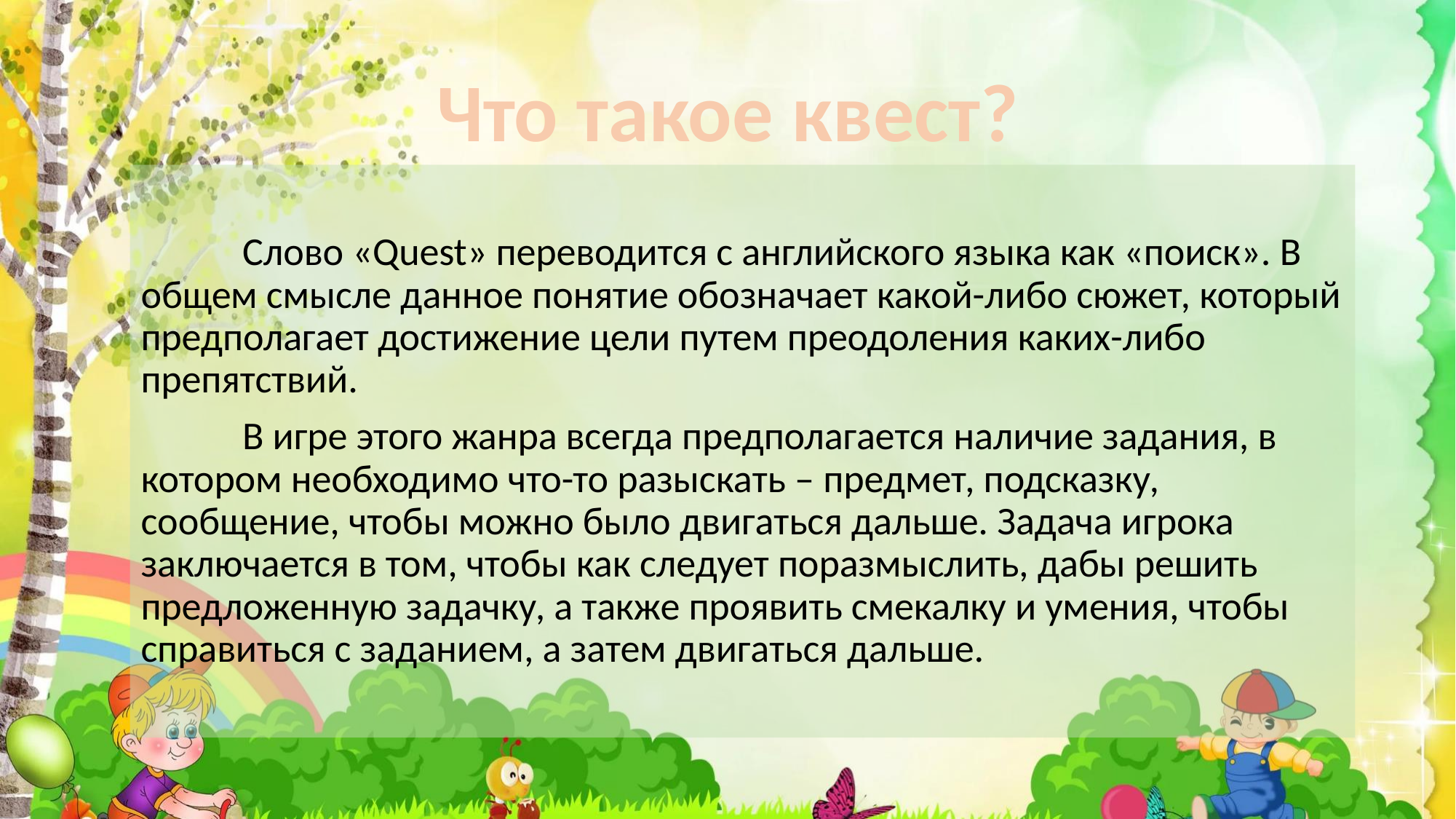

Что такое квест?

	Слово «Quest» переводится с английского языка как «поиск». В общем смысле данное понятие обозначает какой-либо сюжет, который предполагает достижение цели путем преодоления каких-либо препятствий.
	В игре этого жанра всегда предполагается наличие задания, в котором необходимо что-то разыскать – предмет, подсказку, сообщение, чтобы можно было двигаться дальше. Задача игрока заключается в том, чтобы как следует поразмыслить, дабы решить предложенную задачку, а также проявить смекалку и умения, чтобы справиться с заданием, а затем двигаться дальше.